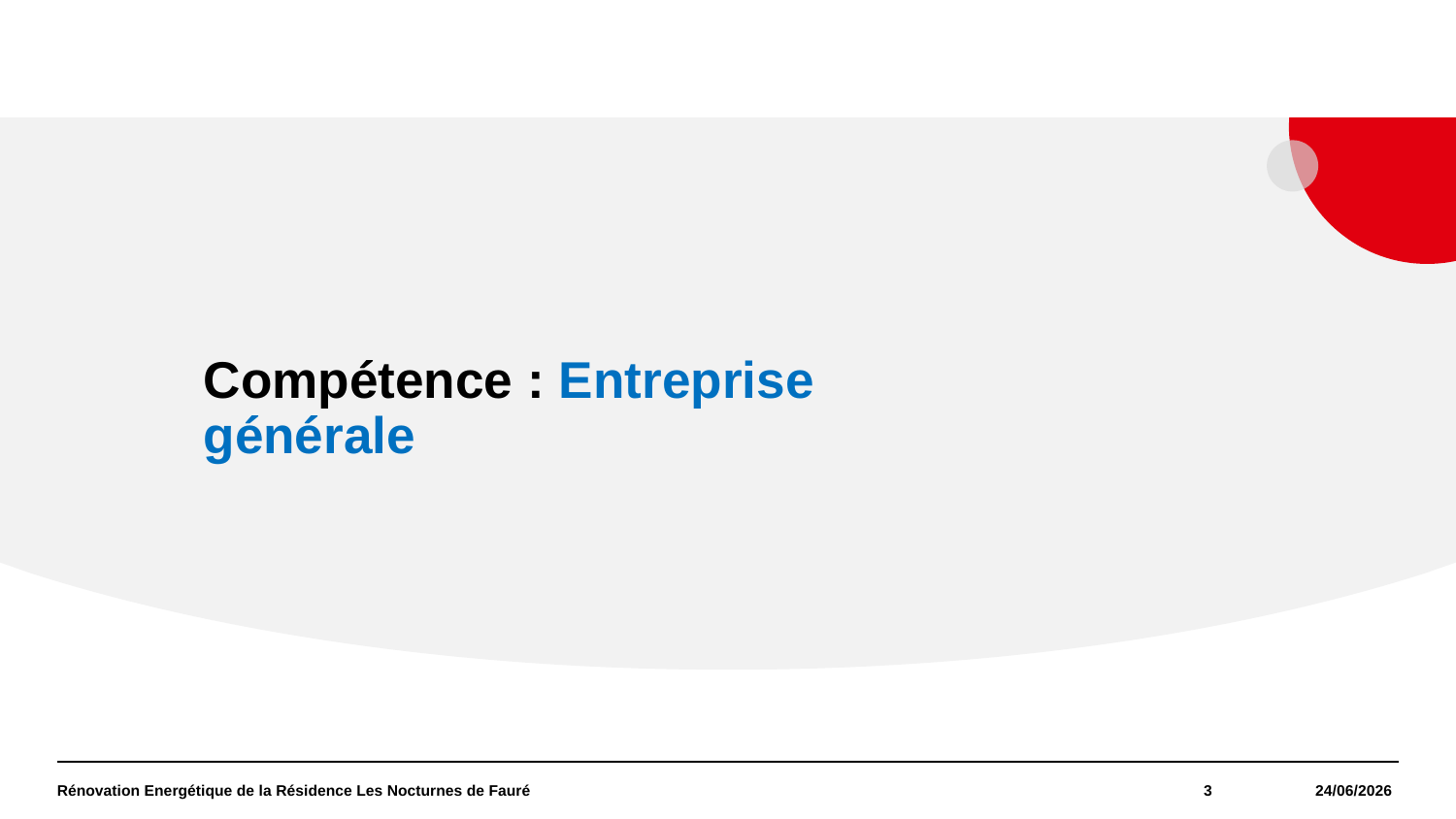

# Compétence : Entreprise générale
Rénovation Energétique de la Résidence Les Nocturnes de Fauré